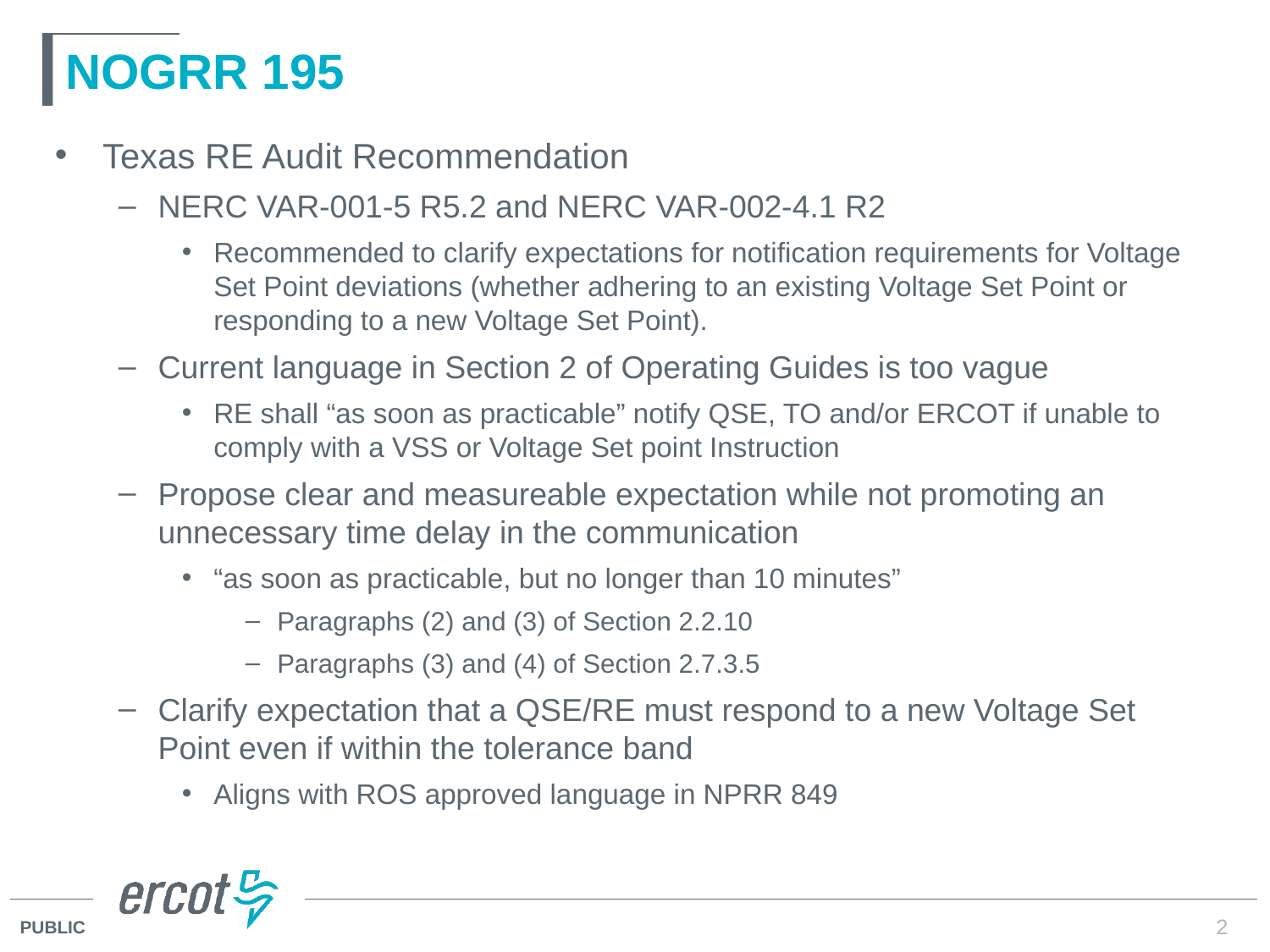

# NOGRR 195
Texas RE Audit Recommendation
NERC VAR-001-5 R5.2 and NERC VAR-002-4.1 R2
Recommended to clarify expectations for notification requirements for Voltage Set Point deviations (whether adhering to an existing Voltage Set Point or responding to a new Voltage Set Point).
Current language in Section 2 of Operating Guides is too vague
RE shall “as soon as practicable” notify QSE, TO and/or ERCOT if unable to comply with a VSS or Voltage Set point Instruction
Propose clear and measureable expectation while not promoting an unnecessary time delay in the communication
“as soon as practicable, but no longer than 10 minutes”
Paragraphs (2) and (3) of Section 2.2.10
Paragraphs (3) and (4) of Section 2.7.3.5
Clarify expectation that a QSE/RE must respond to a new Voltage Set Point even if within the tolerance band
Aligns with ROS approved language in NPRR 849
2